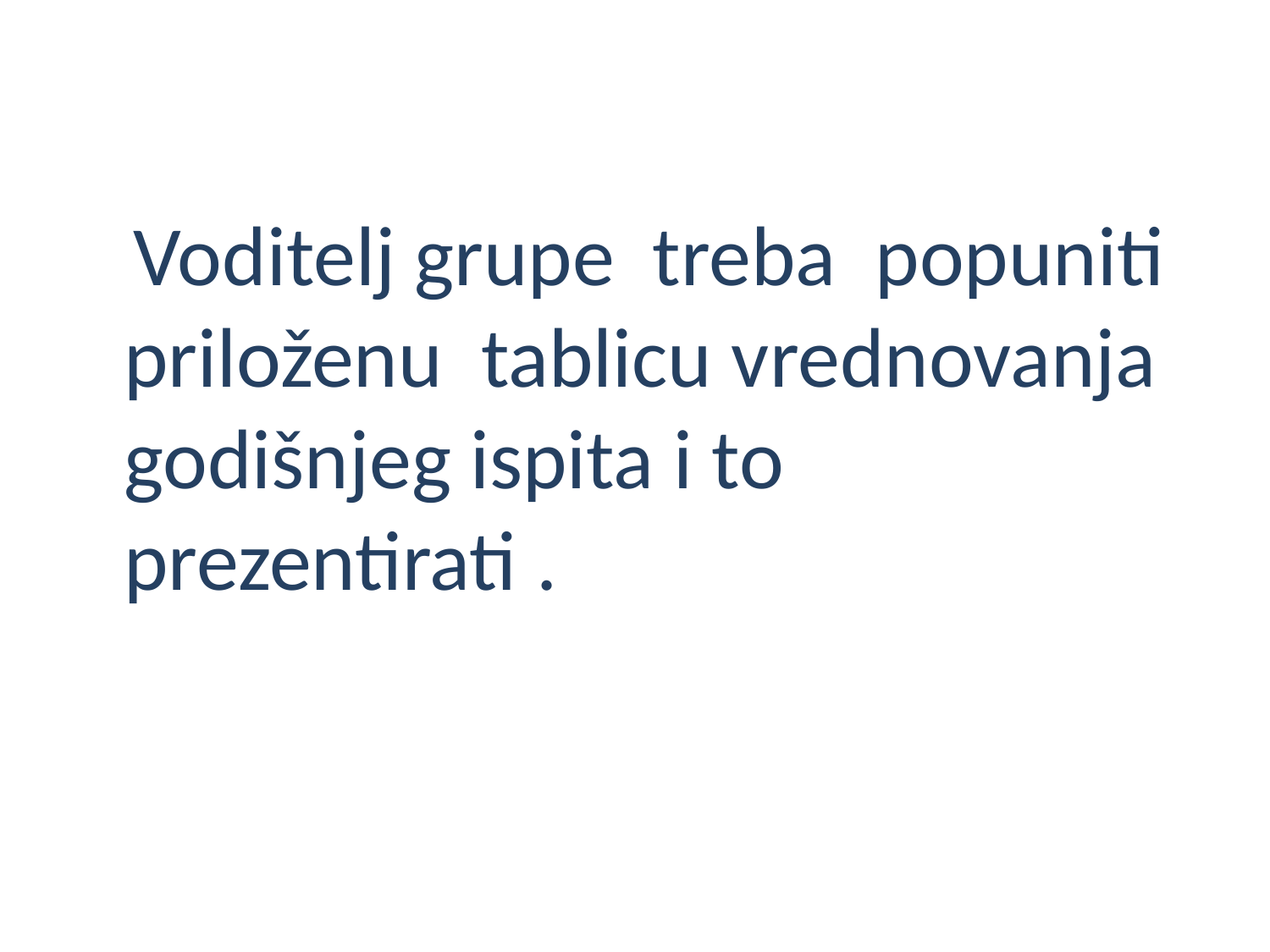

Voditelj grupe  treba  popuniti  priloženu  tablicu vrednovanja godišnjeg ispita i to prezentirati .